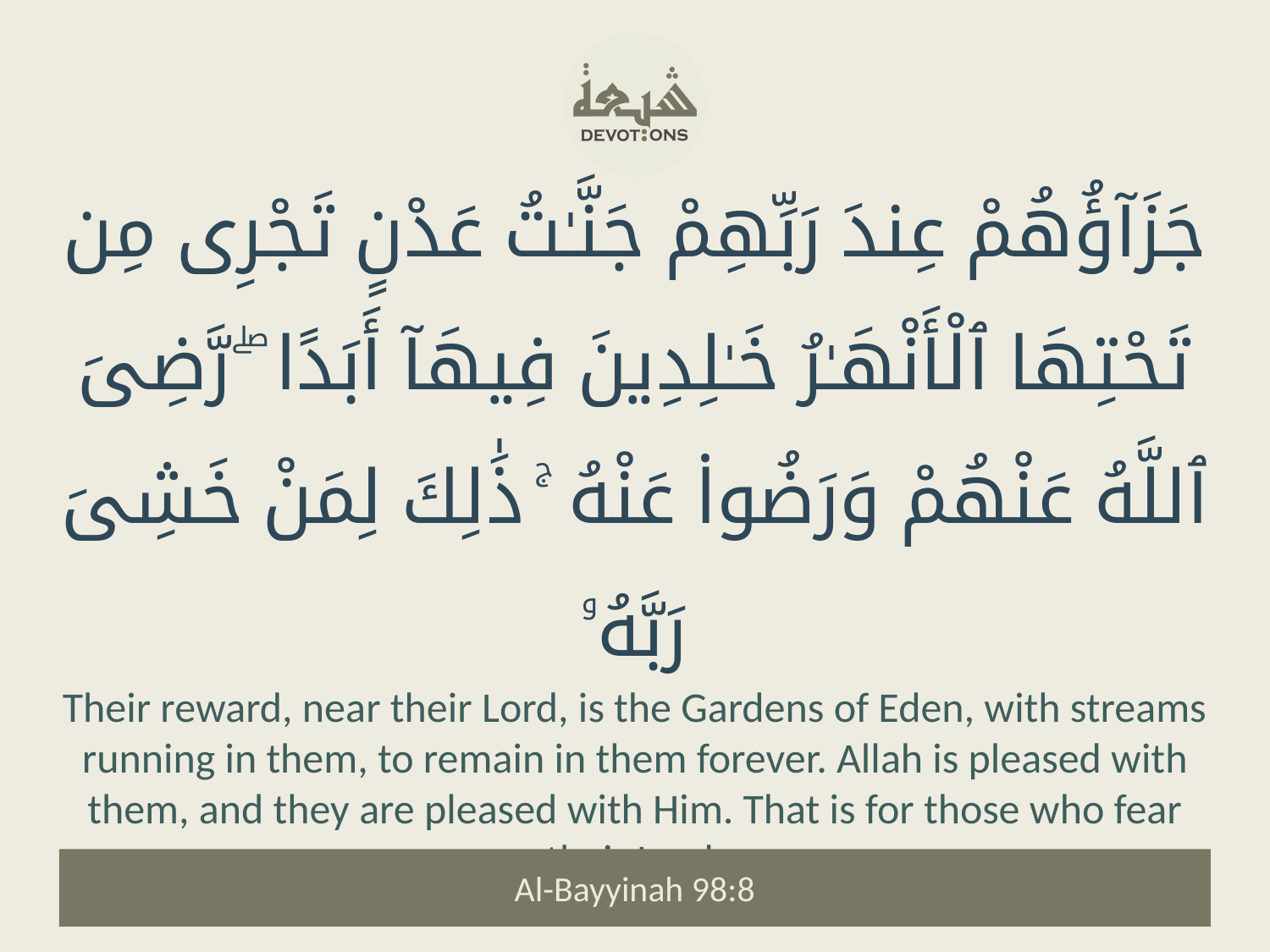

جَزَآؤُهُمْ عِندَ رَبِّهِمْ جَنَّـٰتُ عَدْنٍ تَجْرِى مِن تَحْتِهَا ٱلْأَنْهَـٰرُ خَـٰلِدِينَ فِيهَآ أَبَدًا ۖ رَّضِىَ ٱللَّهُ عَنْهُمْ وَرَضُوا۟ عَنْهُ ۚ ذَٰلِكَ لِمَنْ خَشِىَ رَبَّهُۥ
Their reward, near their Lord, is the Gardens of Eden, with streams running in them, to remain in them forever. Allah is pleased with them, and they are pleased with Him. That is for those who fear their Lord.
Al-Bayyinah 98:8